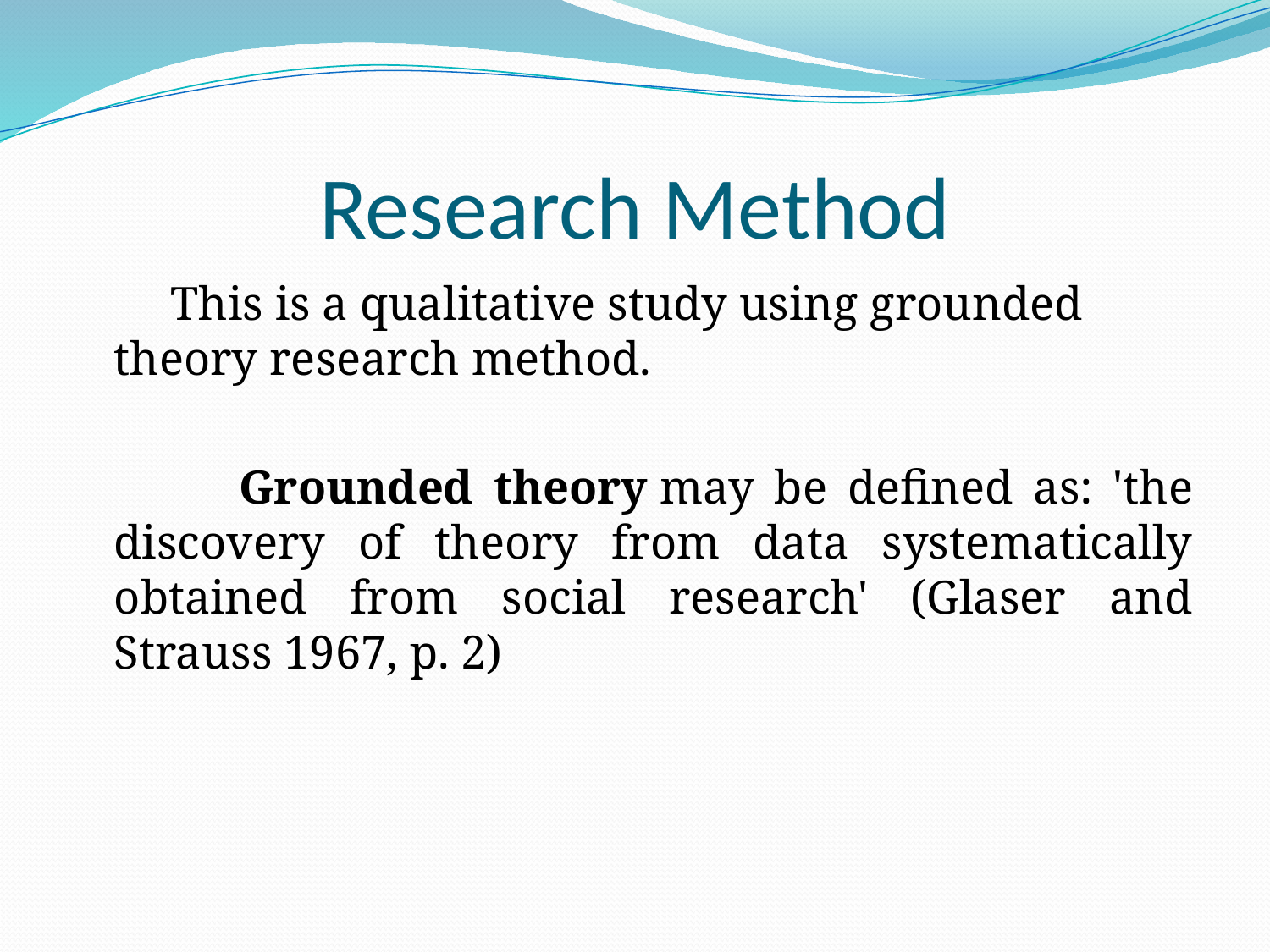

# Research Method
        This is a qualitative study using grounded theory research method.

        Grounded theory may be defined as: 'the discovery of theory from data systematically obtained from social research' (Glaser and Strauss 1967, p. 2)